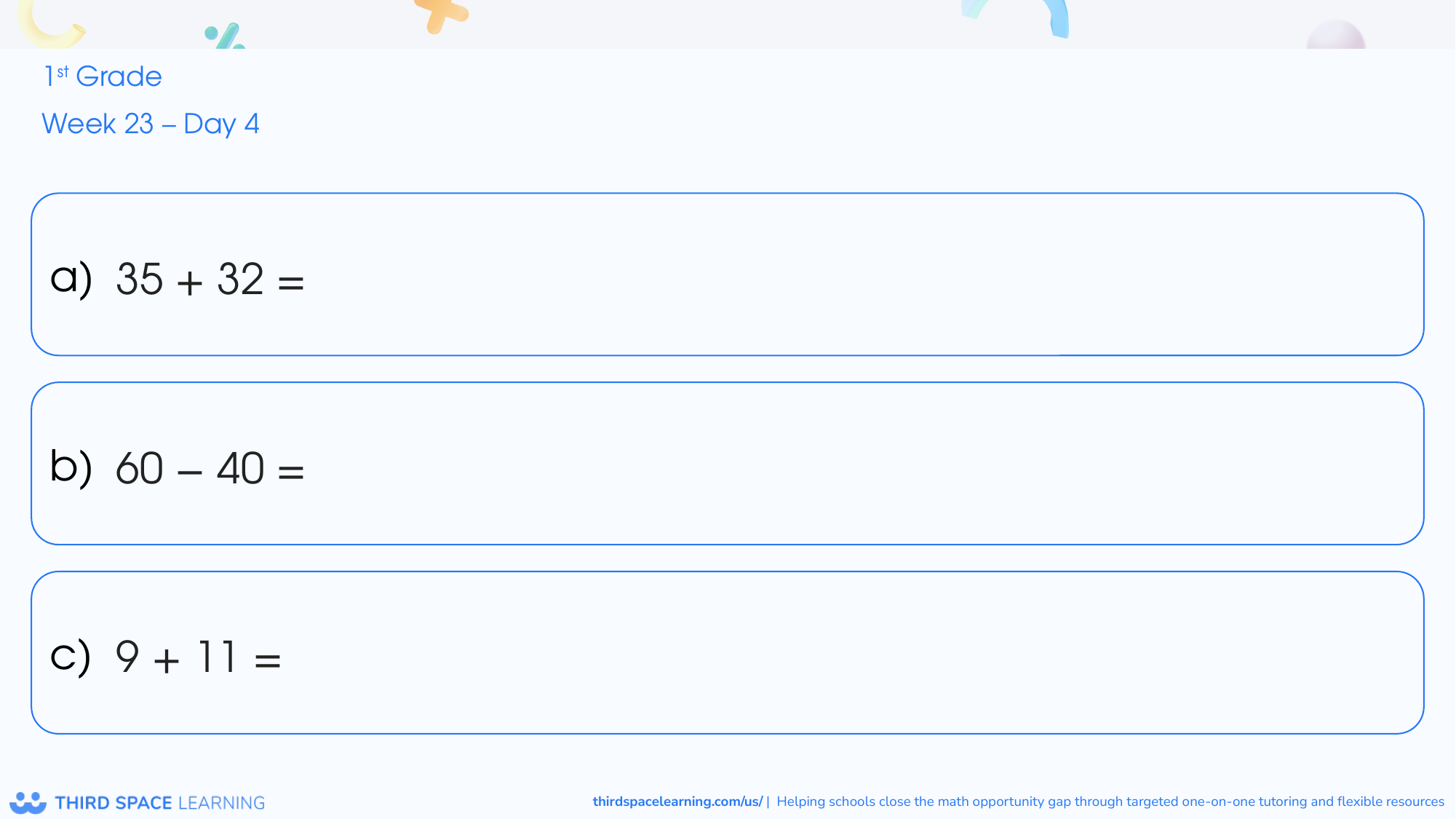

1st Grade
Week 23 – Day 4
35 + 32 =
60 − 40 =
9 + 11 =